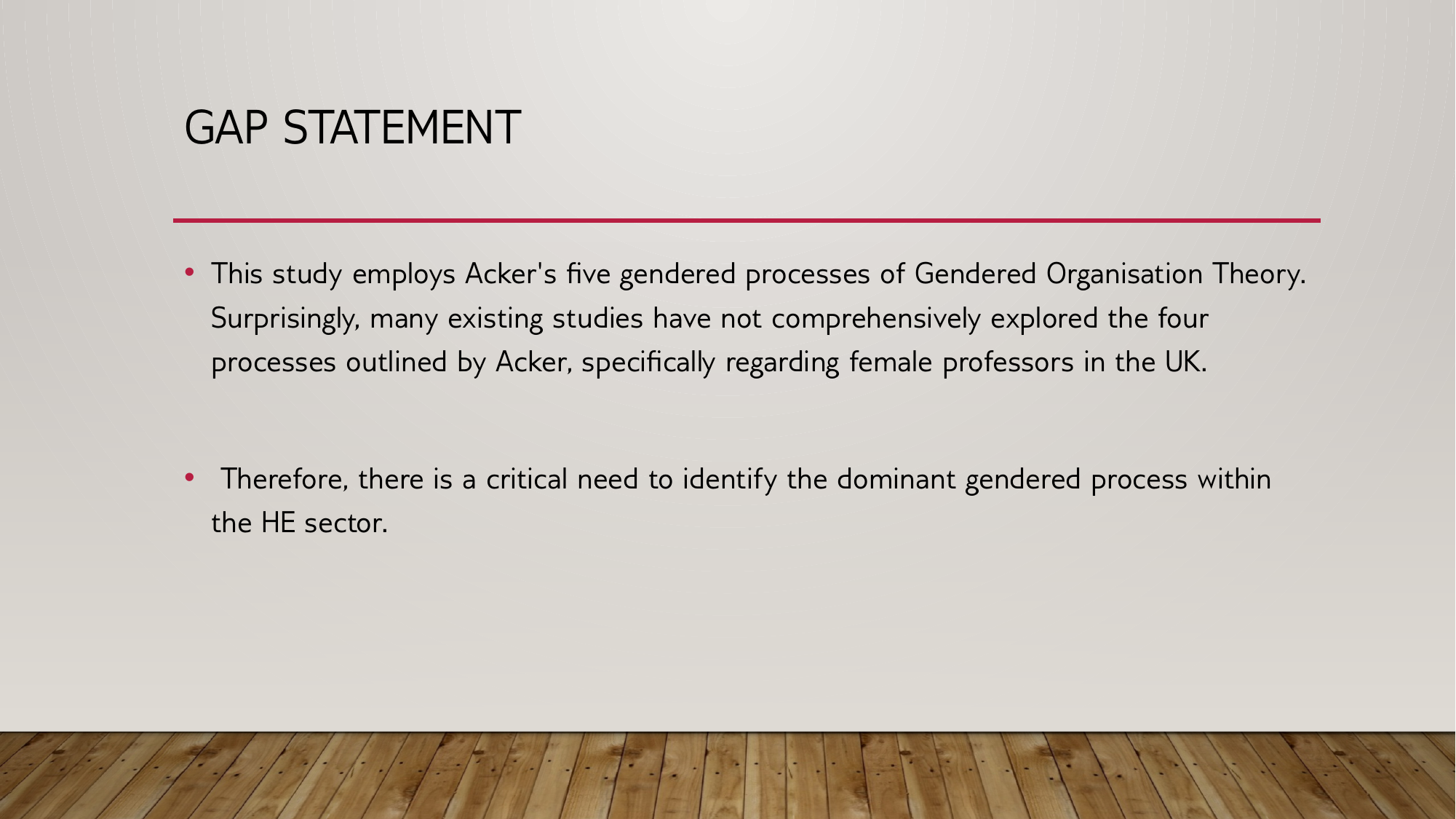

# Gap statement
This study employs Acker's five gendered processes of Gendered Organisation Theory. Surprisingly, many existing studies have not comprehensively explored the four processes outlined by Acker, specifically regarding female professors in the UK.

 Therefore, there is a critical need to identify the dominant gendered process within the HE sector.